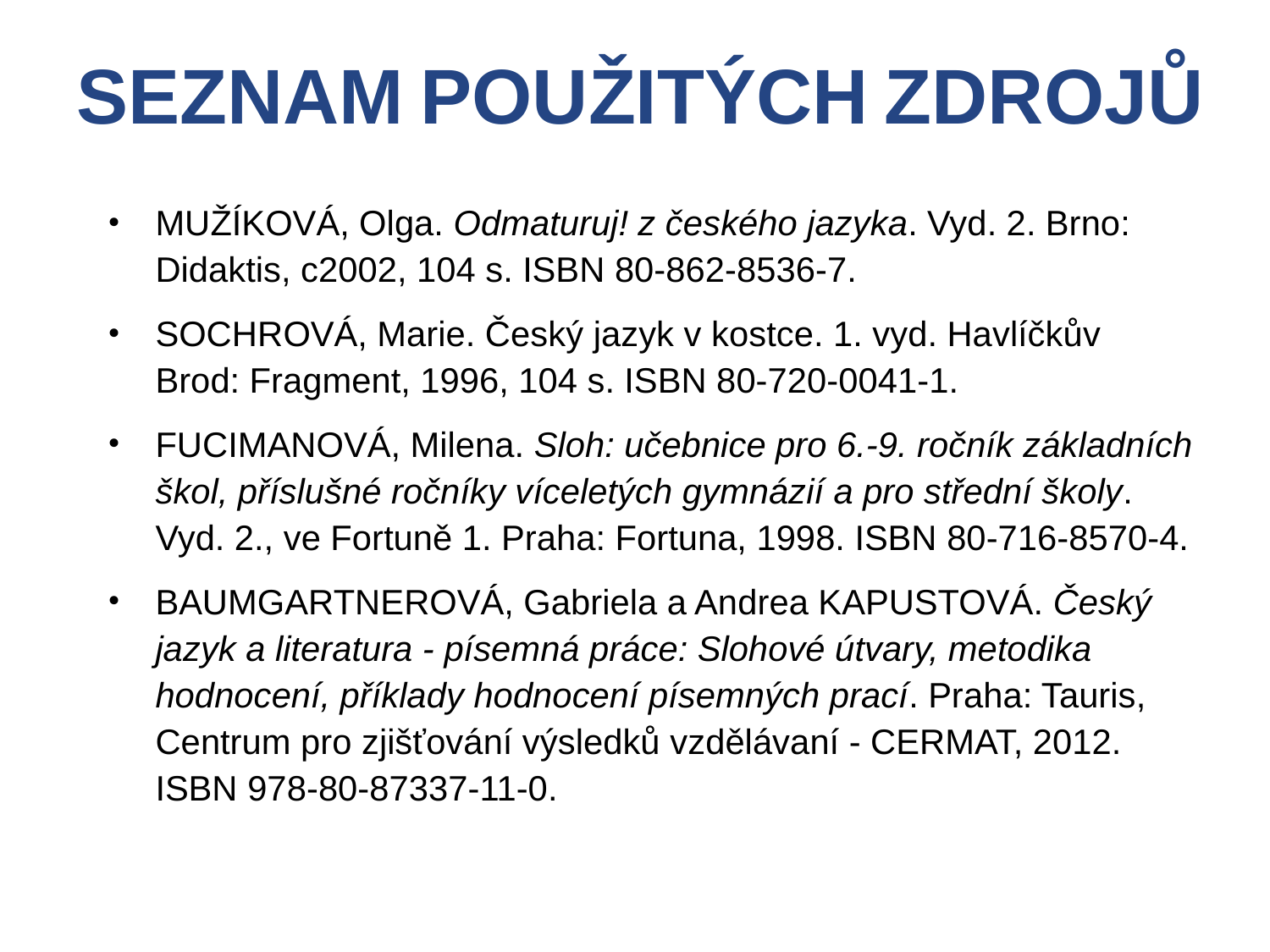

SEZNAM POUŽITÝCH ZDROJŮ
MUŽÍKOVÁ, Olga. Odmaturuj! z českého jazyka. Vyd. 2. Brno: Didaktis, c2002, 104 s. ISBN 80-862-8536-7.
SOCHROVÁ, Marie. Český jazyk v kostce. 1. vyd. Havlíčkův Brod: Fragment, 1996, 104 s. ISBN 80-720-0041-1.
FUCIMANOVÁ, Milena. Sloh: učebnice pro 6.-9. ročník základních škol, příslušné ročníky víceletých gymnázií a pro střední školy. Vyd. 2., ve Fortuně 1. Praha: Fortuna, 1998. ISBN 80-716-8570-4.
BAUMGARTNEROVÁ, Gabriela a Andrea KAPUSTOVÁ. Český jazyk a literatura - písemná práce: Slohové útvary, metodika hodnocení, příklady hodnocení písemných prací. Praha: Tauris, Centrum pro zjišťování výsledků vzdělávaní - CERMAT, 2012. ISBN 978-80-87337-11-0.